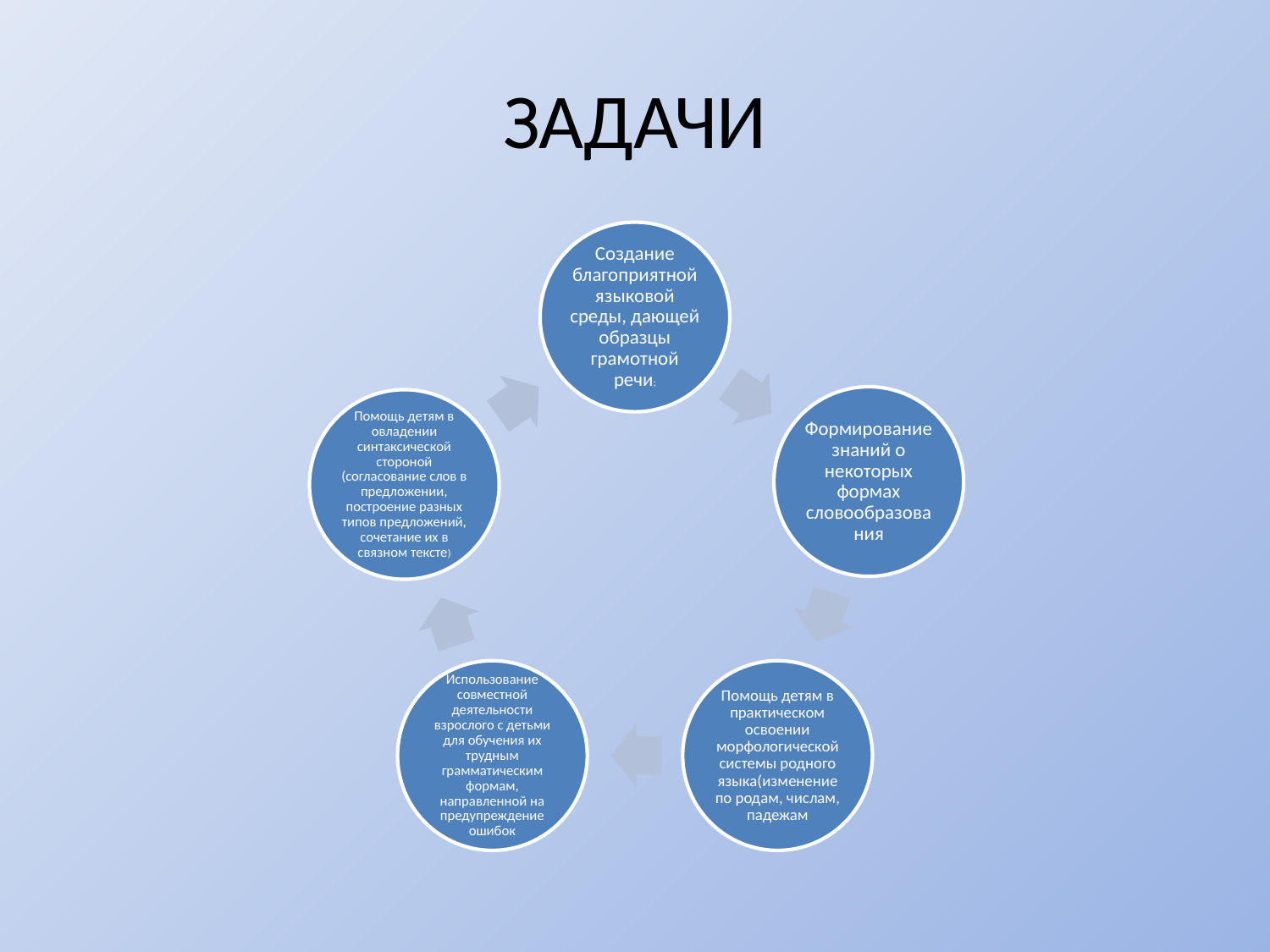

# ЗАДАЧИ
Создание благоприятной языковой среды, дающей образцы грамотной речи;

Формирование знаний о некоторых формах словообразования

Помощь детям в практическом освоении морфологической системы родного языка(изменение по родам, числам, падежам

Использование совместной деятельности взрослого с детьми для обучения их трудным грамматическим формам, направленной на предупреждение ошибок

Помощь детям в овладении синтаксической стороной (согласование слов в предложении, построение разных типов предложений, сочетание их в связном тексте)